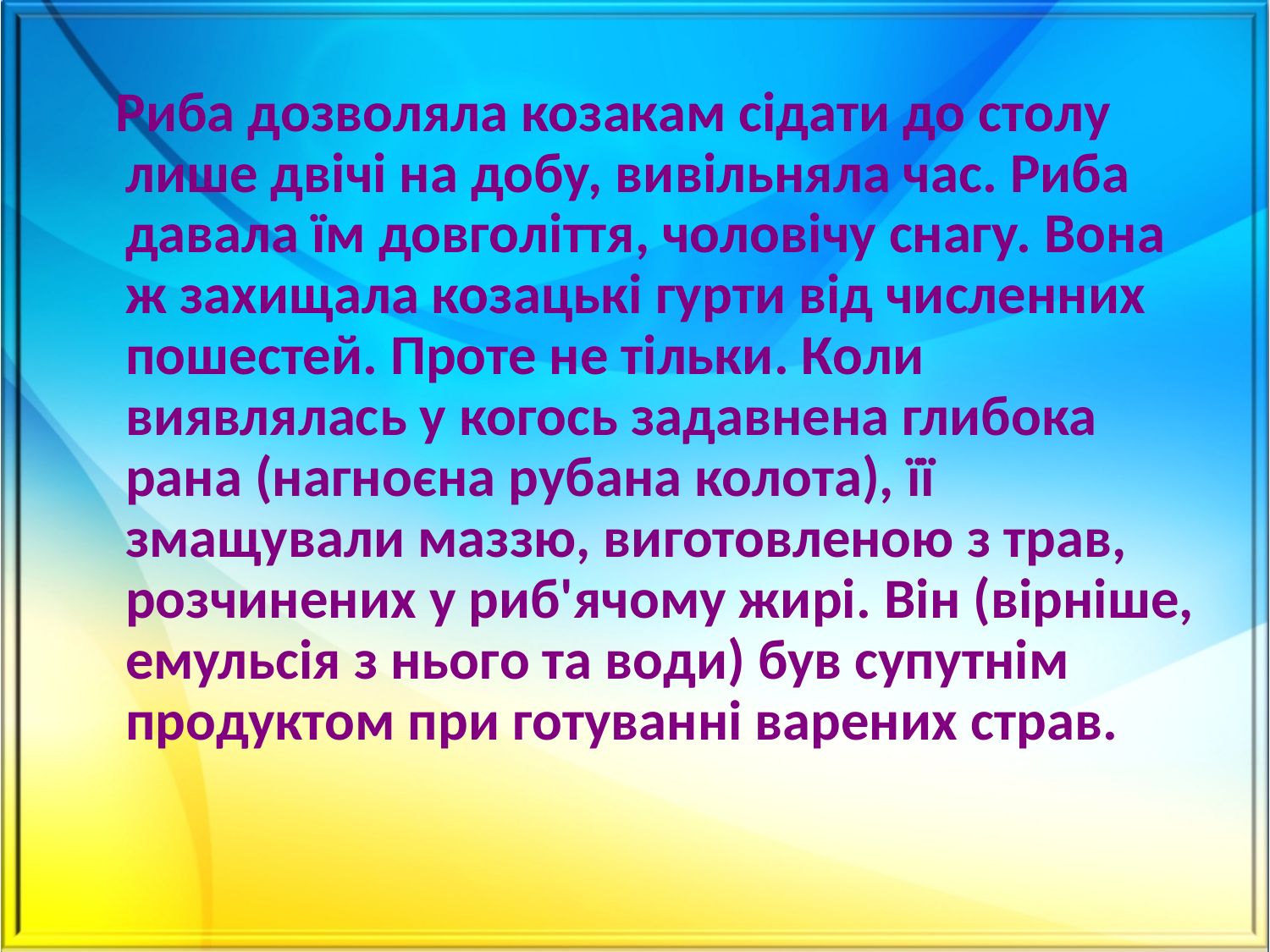

Риба дозволяла козакам сідати до столу лише двічі на добу, вивільняла час. Риба давала їм довголіття, чоловічу снагу. Вона ж захищала козацькі гурти від численних пошестей. Проте не тільки. Коли виявлялась у когось задавнена глибока рана (нагноєна рубана колота), її змащували маззю, виготовленою з трав, розчинених у риб'ячому жирі. Він (вірніше, емульсія з нього та води) був супутнім продуктом при готуванні варених страв.